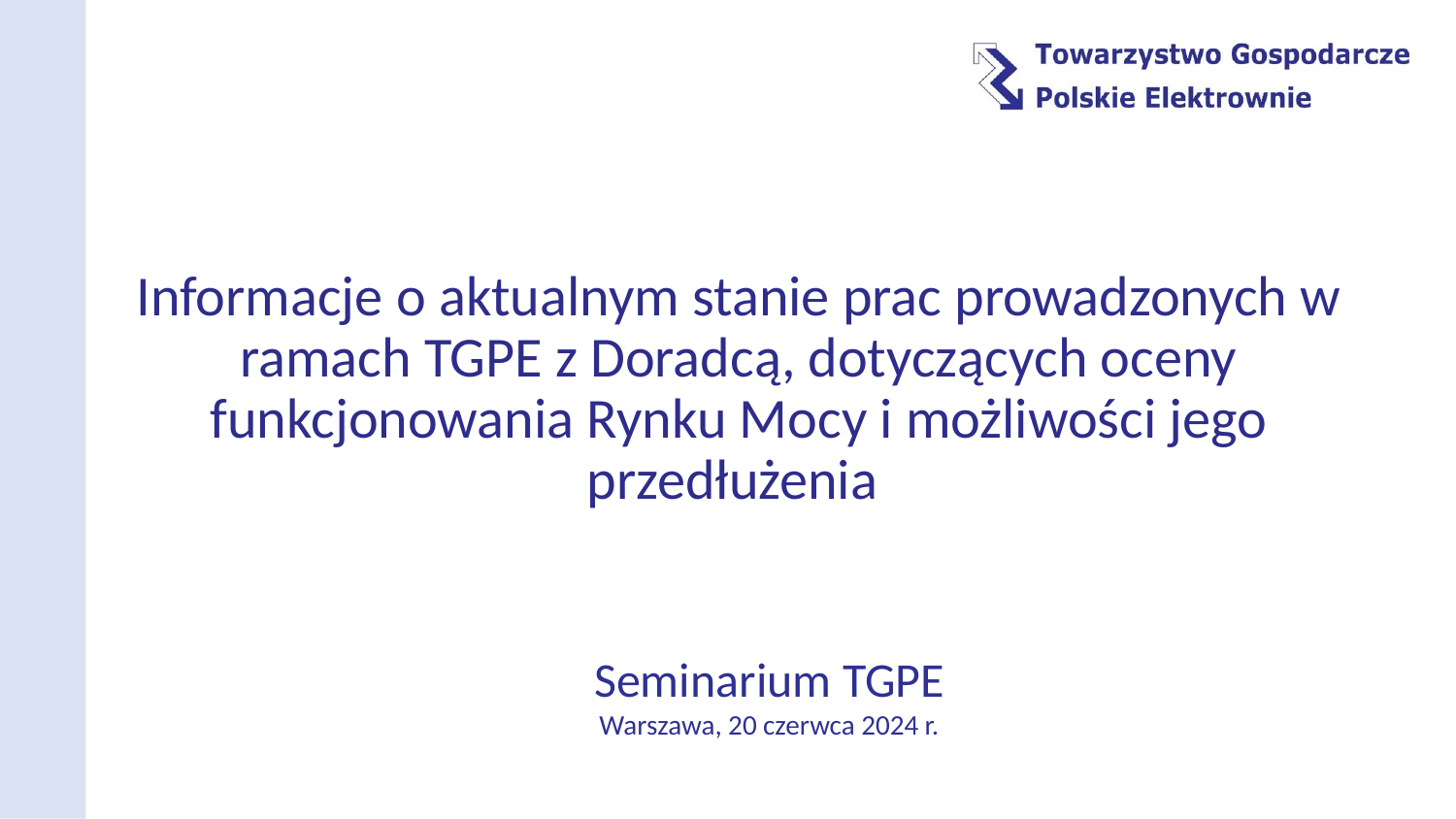

# Informacje o aktualnym stanie prac prowadzonych w ramach TGPE z Doradcą, dotyczących oceny funkcjonowania Rynku Mocy i możliwości jego przedłużenia

Seminarium TGPE
Warszawa, 20 czerwca 2024 r.